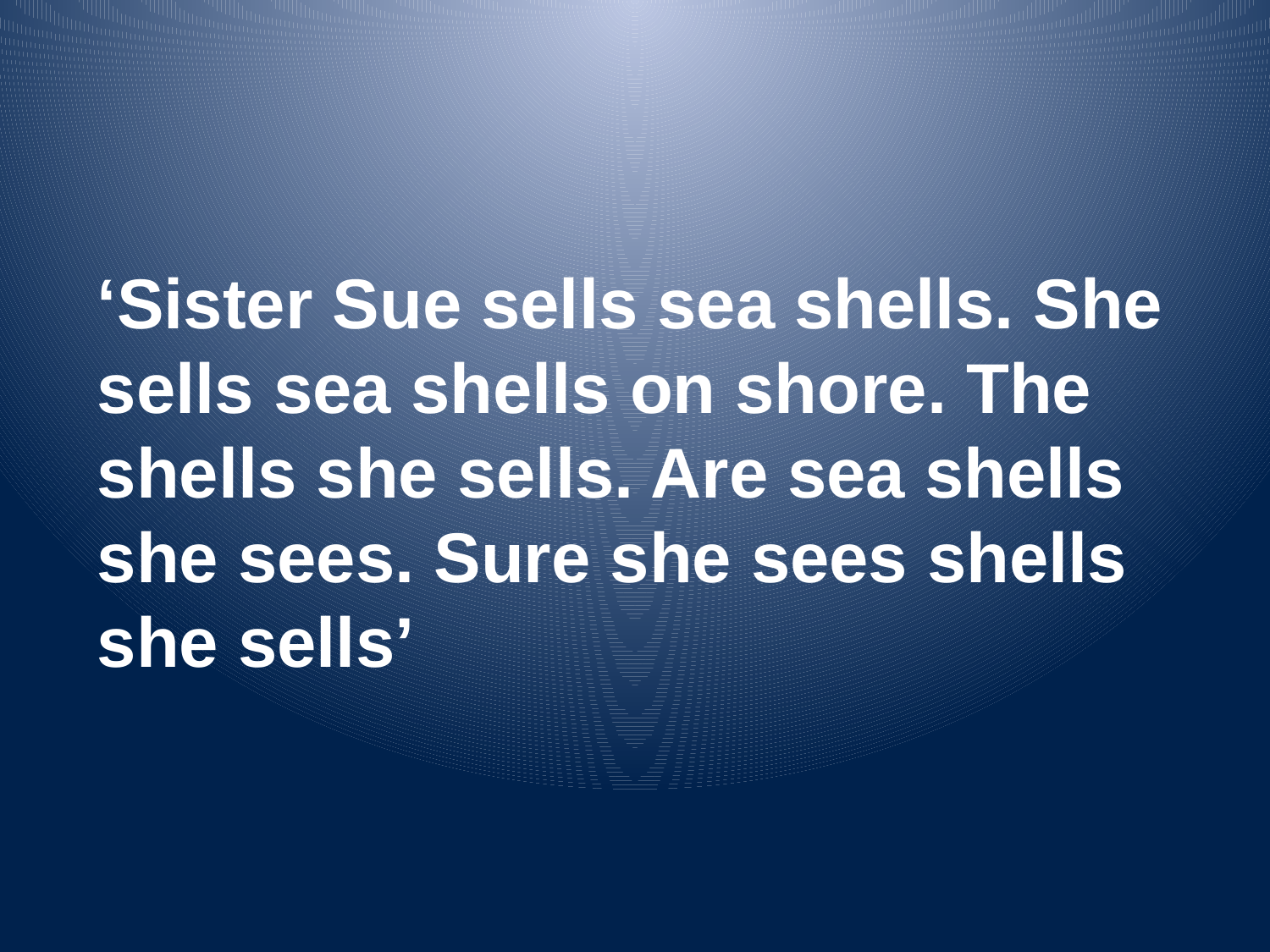

‘Sister Sue sells sea shells. She sells sea shells on shore. The shells she sells. Are sea shells she sees. Sure she sees shells she sells’